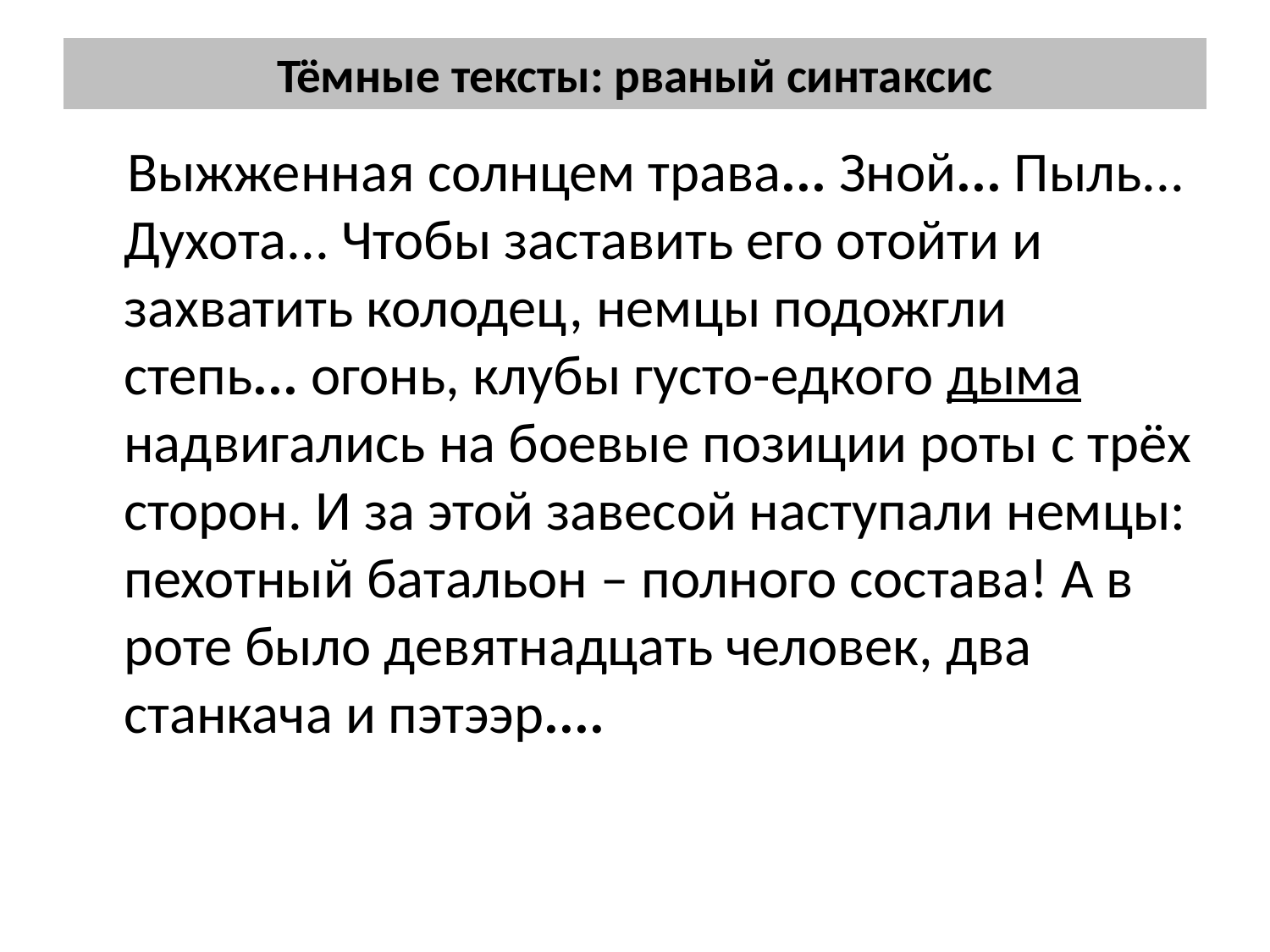

# Тёмные тексты: рваный синтаксис
    Выжженная солнцем трава... Зной... Пыль... Духота... Чтобы заставить его отойти и захватить колодец, немцы подожгли степь... огонь, клубы густо-едкого дыма надвигались на боевые позиции роты с трёх сторон. И за этой завесой наступали немцы: пехотный батальон – полного состава! А в роте было девятнадцать человек, два станкача и пэтээр....